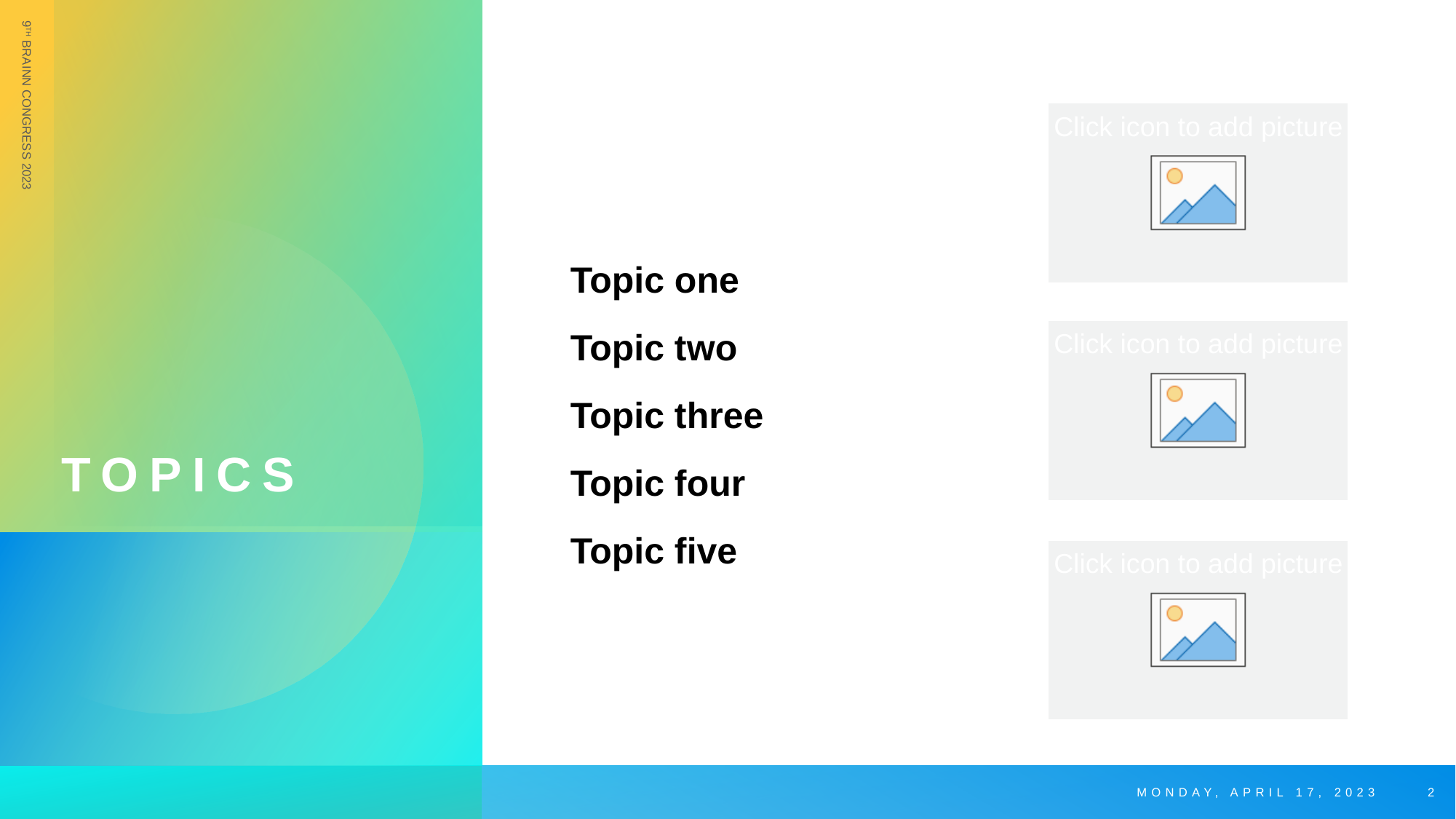

# TOPICS
Topic one
Topic two
Topic three
Topic four
Topic five

9TH BRAINN CONGRESS 2023

2
Monday, APRIL 17, 2023